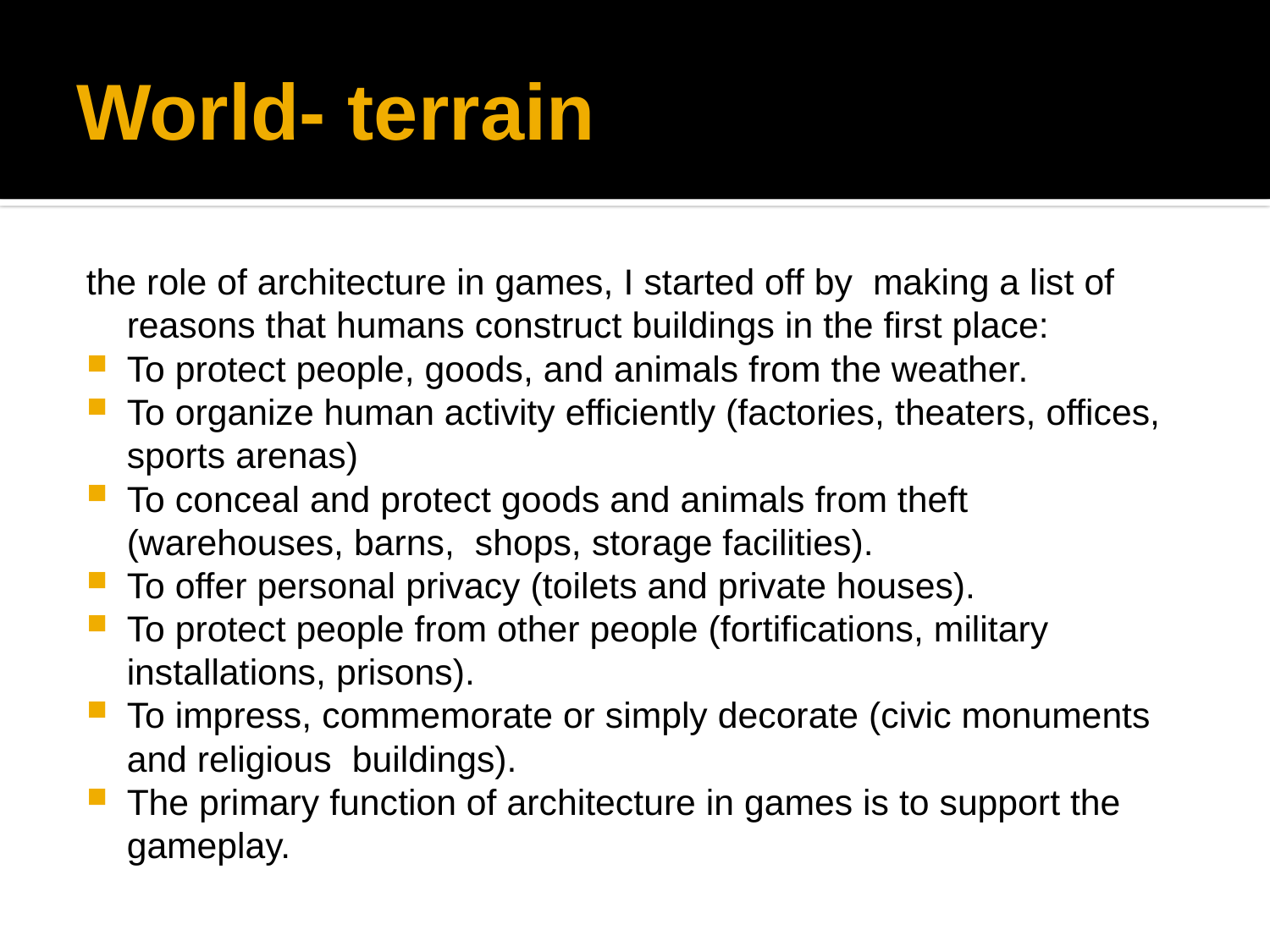

# World- terrain
the role of architecture in games, I started off by  making a list of reasons that humans construct buildings in the first place:
To protect people, goods, and animals from the weather.
To organize human activity efficiently (factories, theaters, offices,  sports arenas)
To conceal and protect goods and animals from theft (warehouses, barns,  shops, storage facilities).
To offer personal privacy (toilets and private houses).
To protect people from other people (fortifications, military  installations, prisons).
To impress, commemorate or simply decorate (civic monuments and religious  buildings).
The primary function of architecture in games is to support the gameplay.